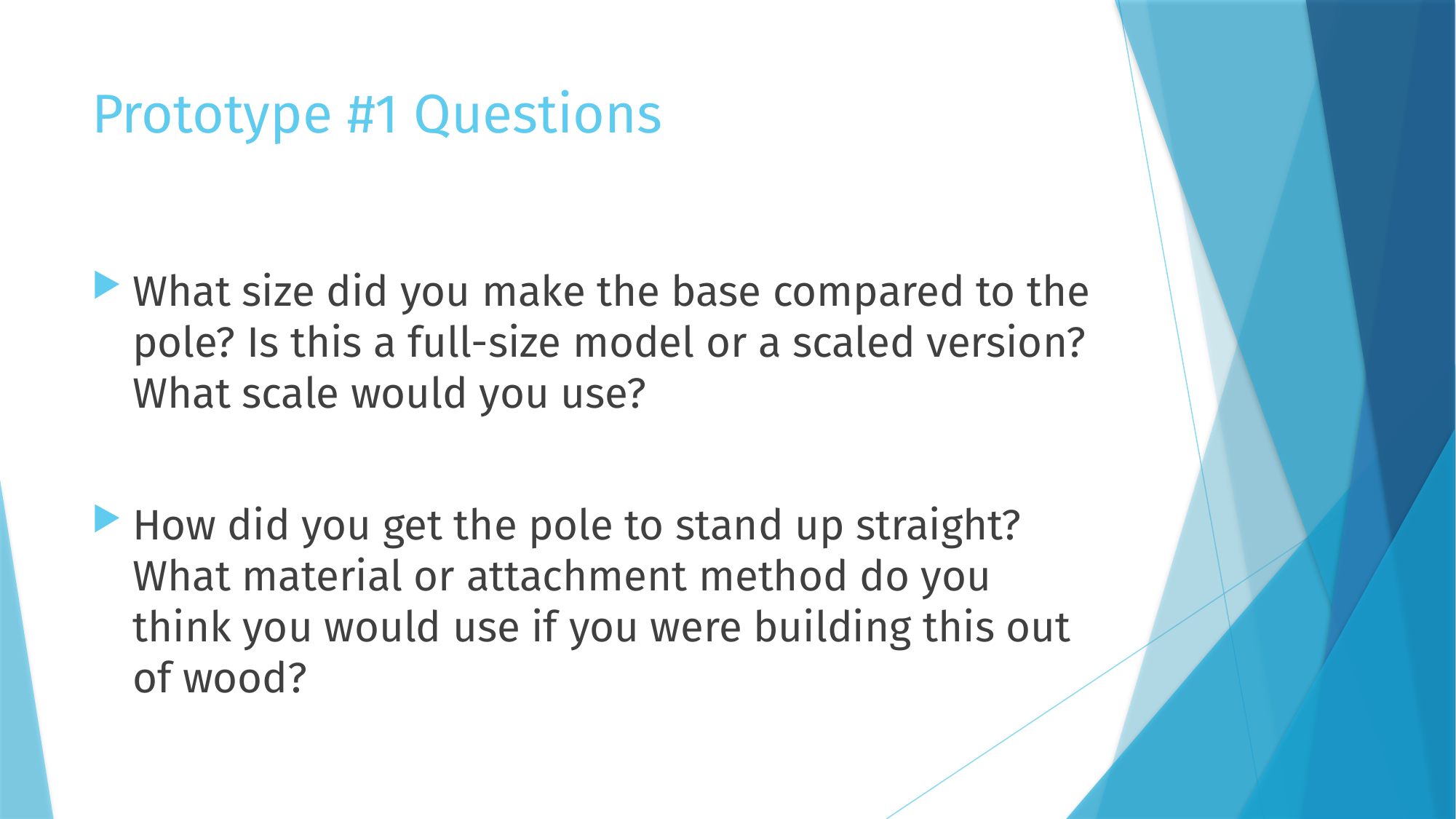

# Prototype #1 Questions
What size did you make the base compared to the pole? Is this a full-size model or a scaled version? What scale would you use?

How did you get the pole to stand up straight? What material or attachment method do you think you would use if you were building this out of wood?